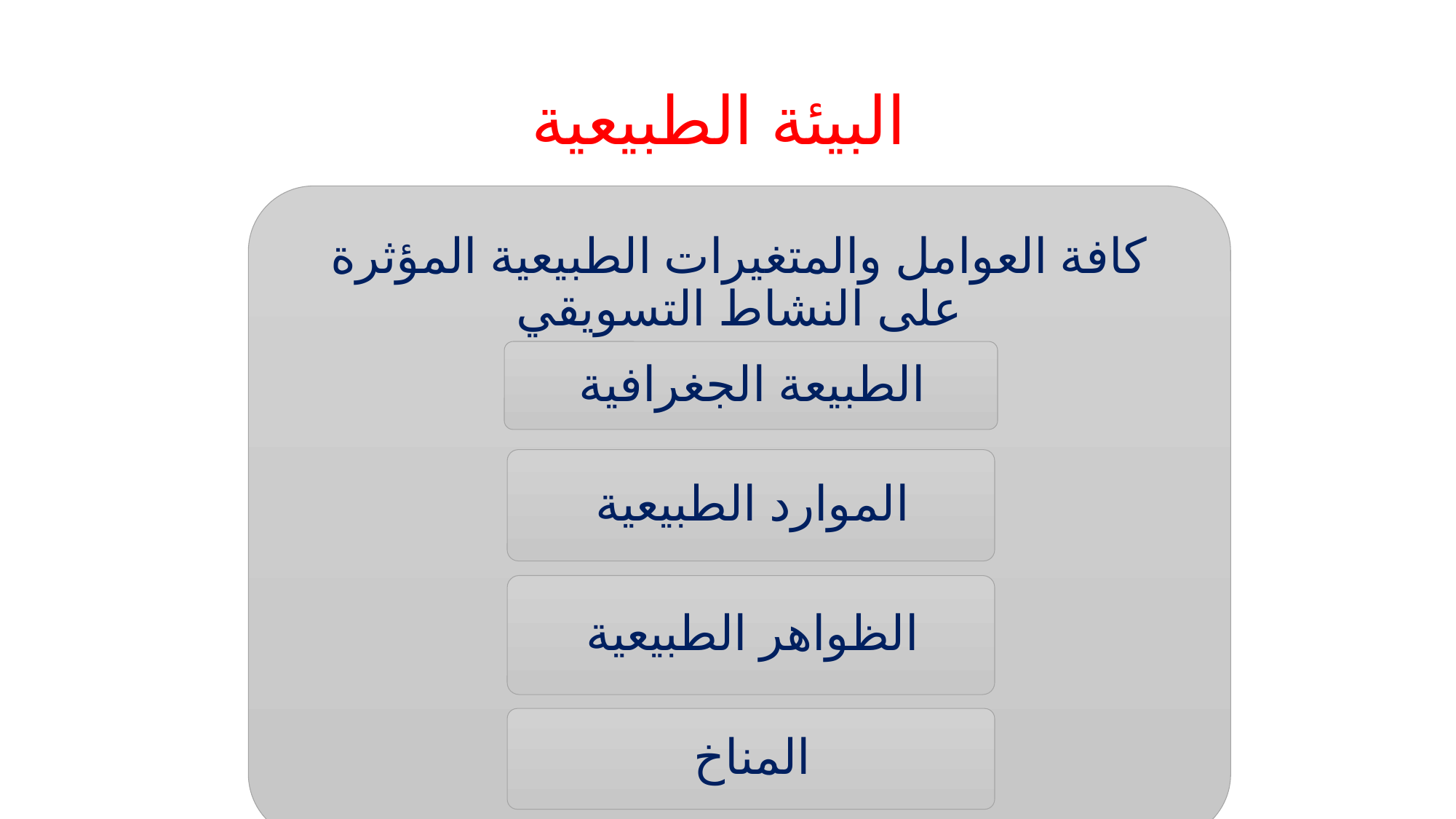

# البيئة الطبيعية
كافة العوامل والمتغيرات الطبيعية المؤثرة على النشاط التسويقي
الطبيعة الجغرافية
الظواهر الطبيعية
الموارد الطبيعية
المناخ